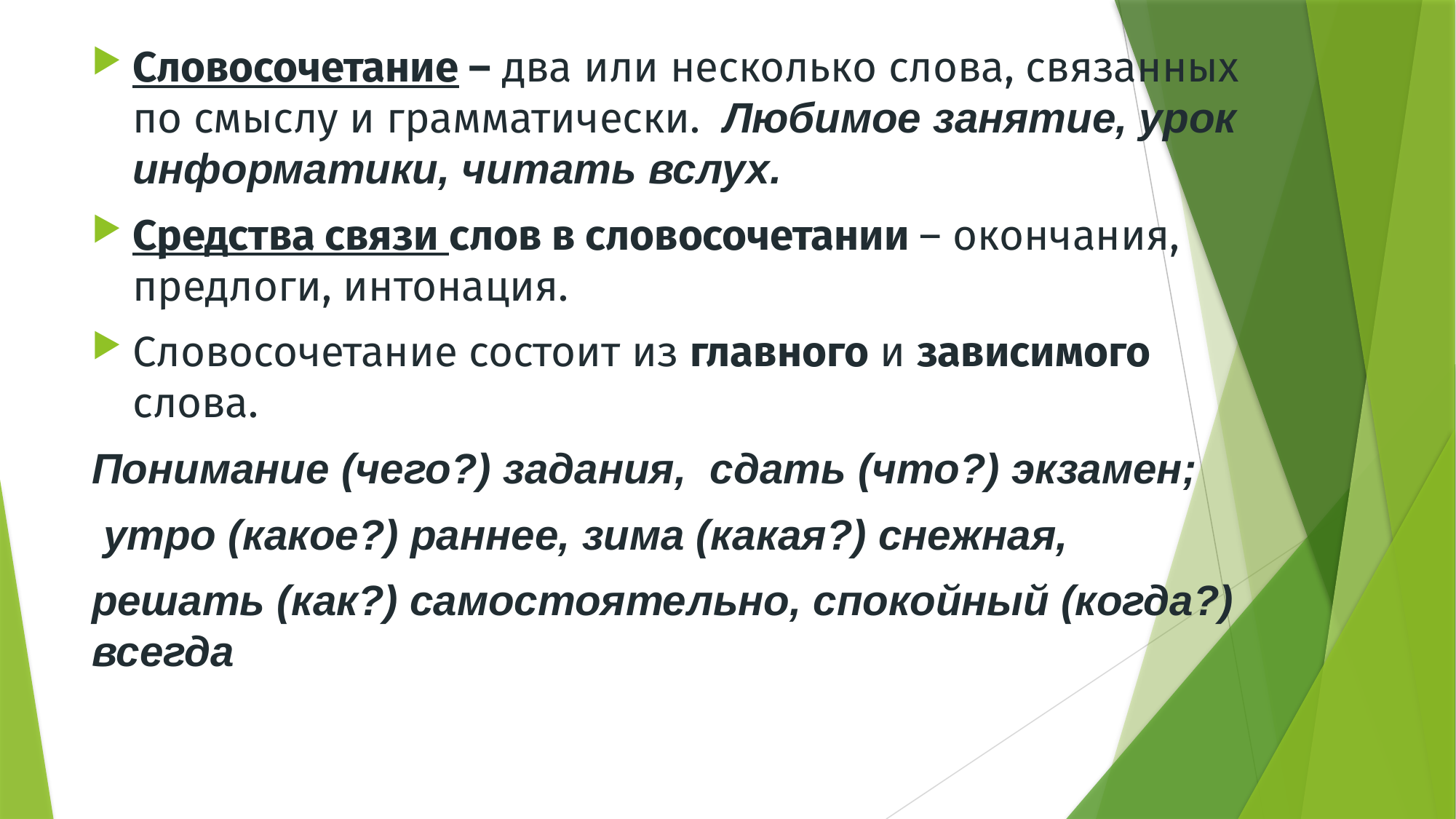

Словосочетание – два или несколько слова, связанных по смыслу и грамматически.  Любимое занятие, урок информатики, читать вслух.
Средства связи слов в словосочетании – окончания, предлоги, интонация.
Словосочетание состоит из главного и зависимого слова.
Понимание (чего?) задания,  сдать (что?) экзамен;
 утро (какое?) раннее, зима (какая?) снежная,
решать (как?) самостоятельно, спокойный (когда?) всегда